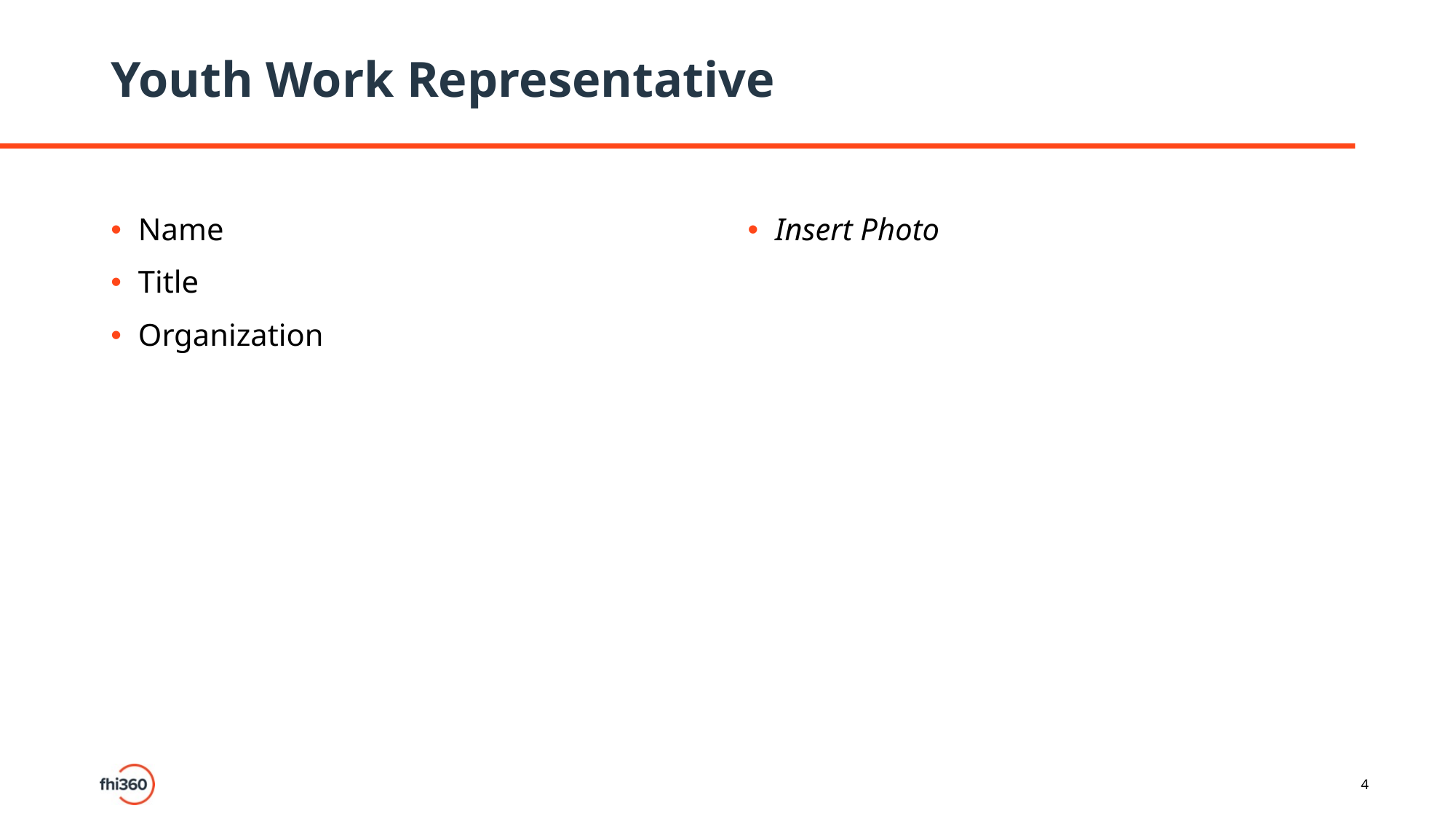

# Youth Work Representative
Name
Title
Organization
Insert Photo